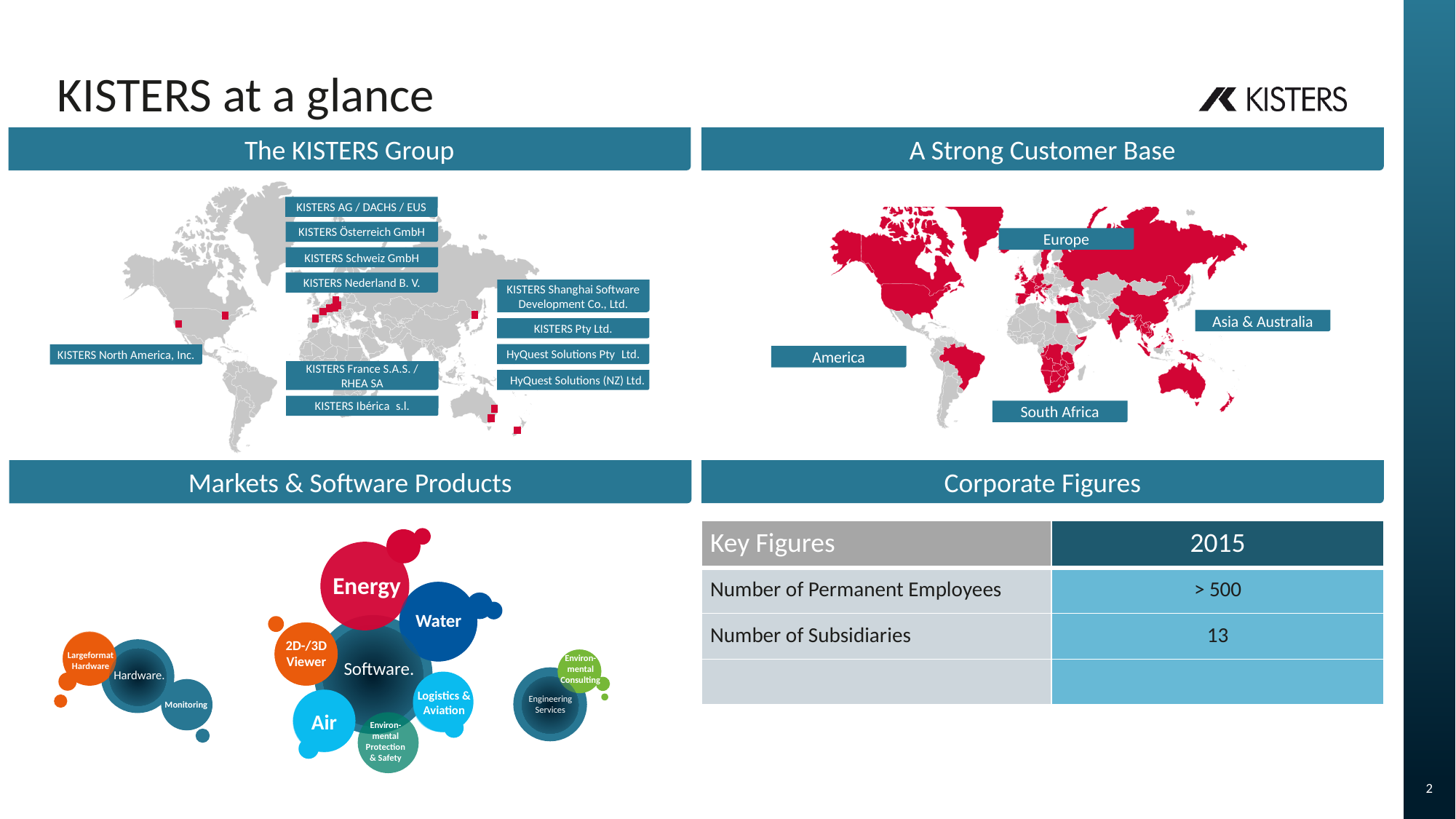

# KISTERS at a glance

The KISTERS Group

A Strong Customer Base

Europe

Asia & Australia

America

South Africa

KISTERS AG / DACHS / EUS

KISTERS Österreich GmbH

KISTERS Schweiz GmbH

KISTERS Nederland B. V.

KISTERS France S.A.S. /
RHEA SA

KISTERS Ibérica s.l.

KISTERS Shanghai Software Development Co., Ltd.

KISTERS Pty Ltd.

HyQuest Solutions Pty Ltd.

HyQuest Solutions (NZ) Ltd.

KISTERS North America, Inc.

Corporate Figures
| Key Figures | 2015 |
| --- | --- |
| Number of Permanent Employees | > 500 |
| Number of Subsidiaries | 13 |
|  |  |

Markets & Software Products
Digital
solutions
Energy management
Air quality

Energy

Water

2D-/3D
Viewer

Largeformat
Hardware

Environ-mental
Consulting

Software.
Hardware.

Logistics &
Aviation

Engineering Services

Air
Monitoring

Environ-mental
Protection
& Safety

Monitoring
2